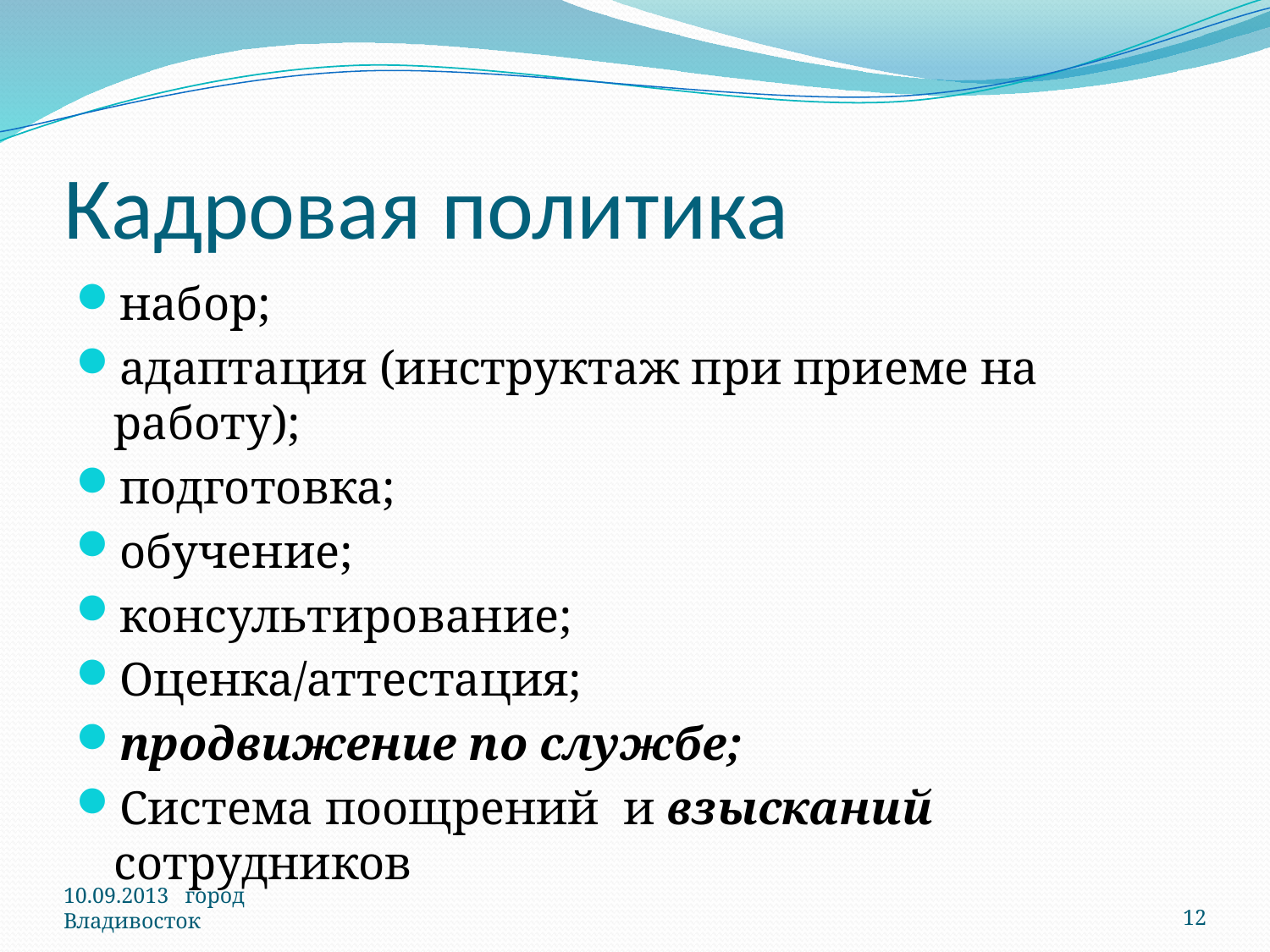

# Кадровая политика
набор;
адаптация (инструктаж при приеме на работу);
подготовка;
обучение;
консультирование;
Оценка/аттестация;
продвижение по службе;
Система поощрений  и взысканий сотрудников
10.09.2013   город Владивосток

12